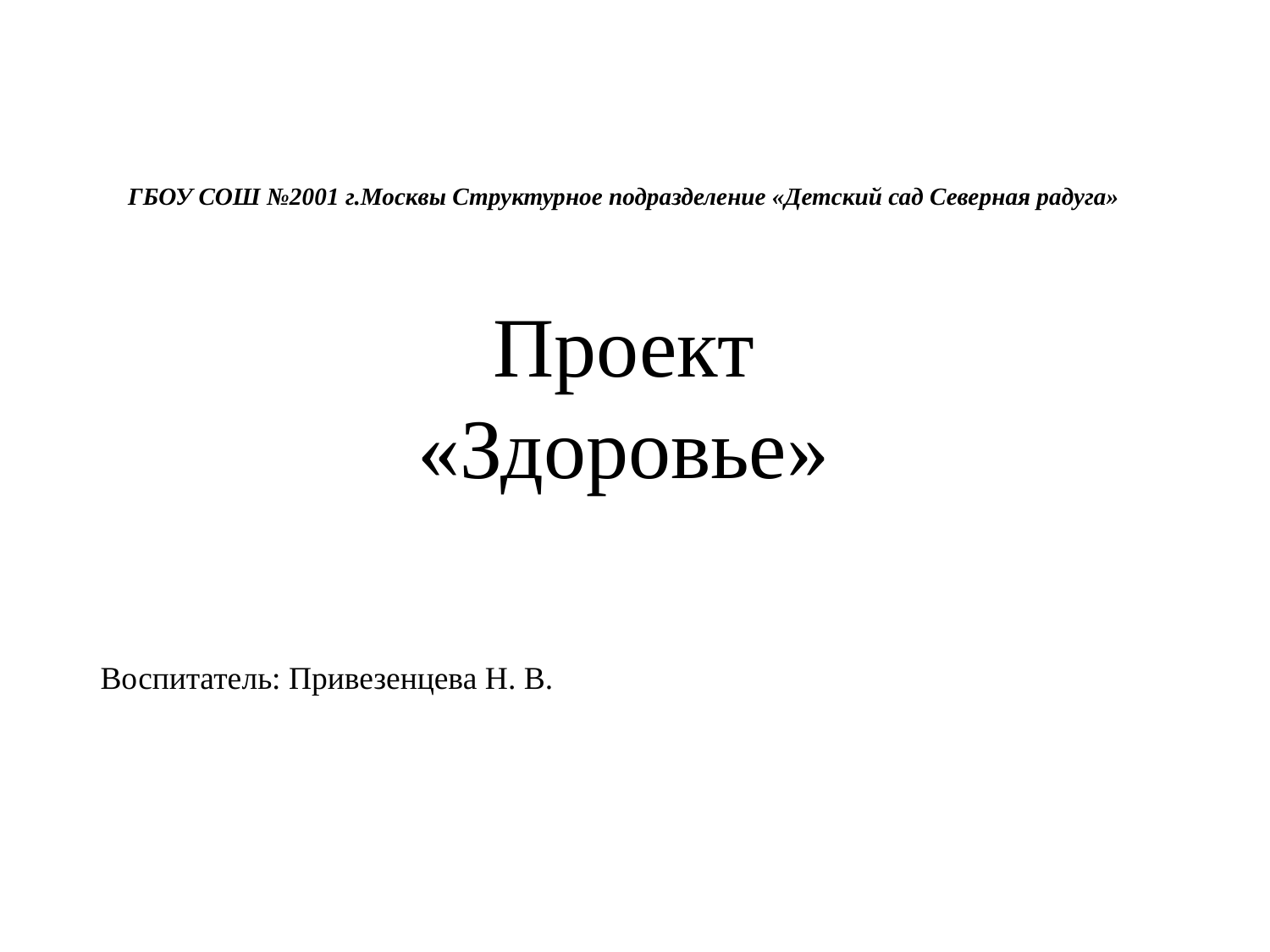

# ГБОУ СОШ №2001 г.Москвы Структурное подразделение «Детский сад Северная радуга»

Проект
«Здоровье»
Воспитатель: Привезенцева Н. В.